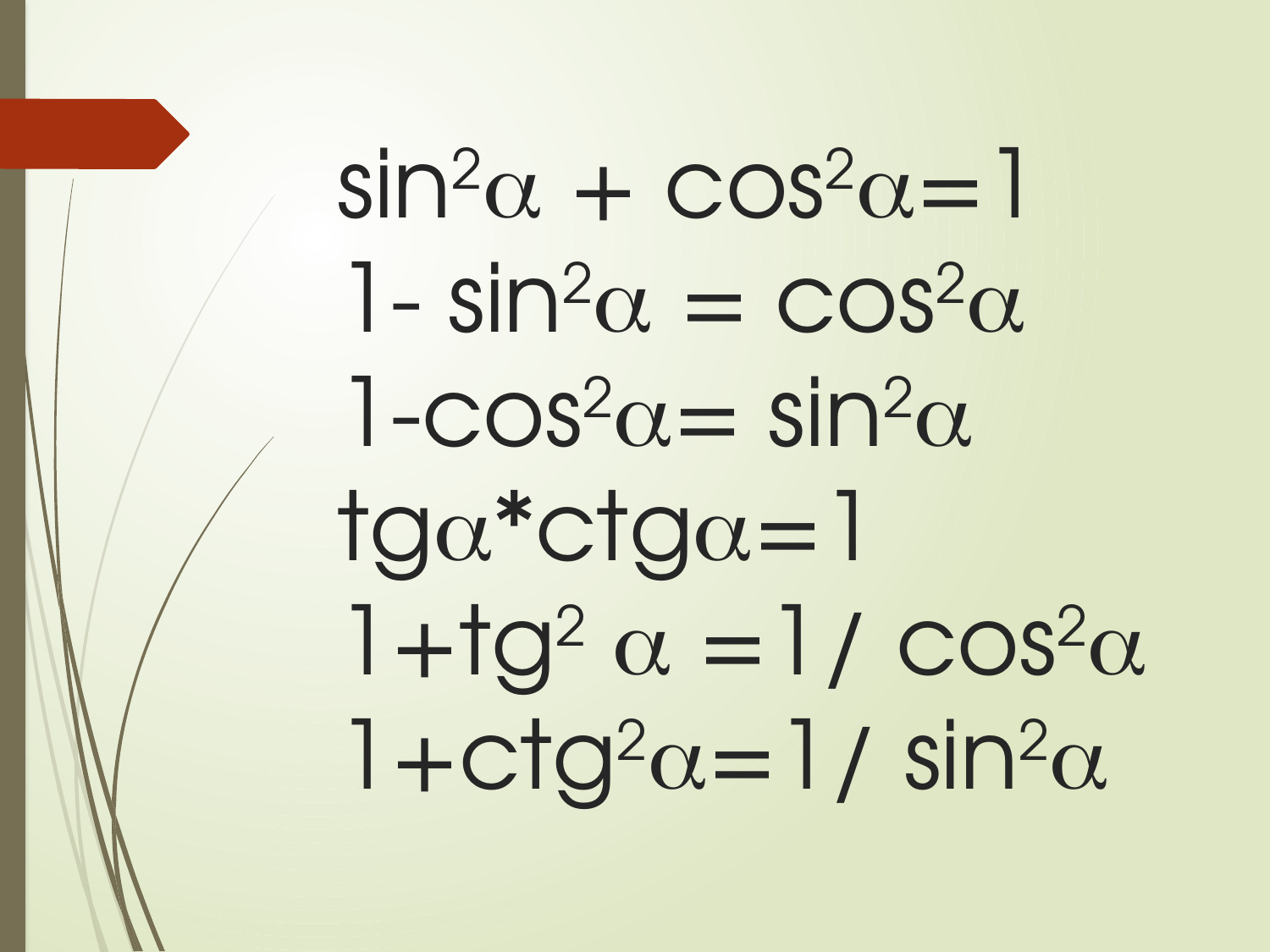

# sin2α + cos2α=1 1- sin2α = cos2α 1-cos2α= sin2α tgα*ctgα=1 1+tg2 α =1/ cos2α 1+ctg2α=1/ sin2α